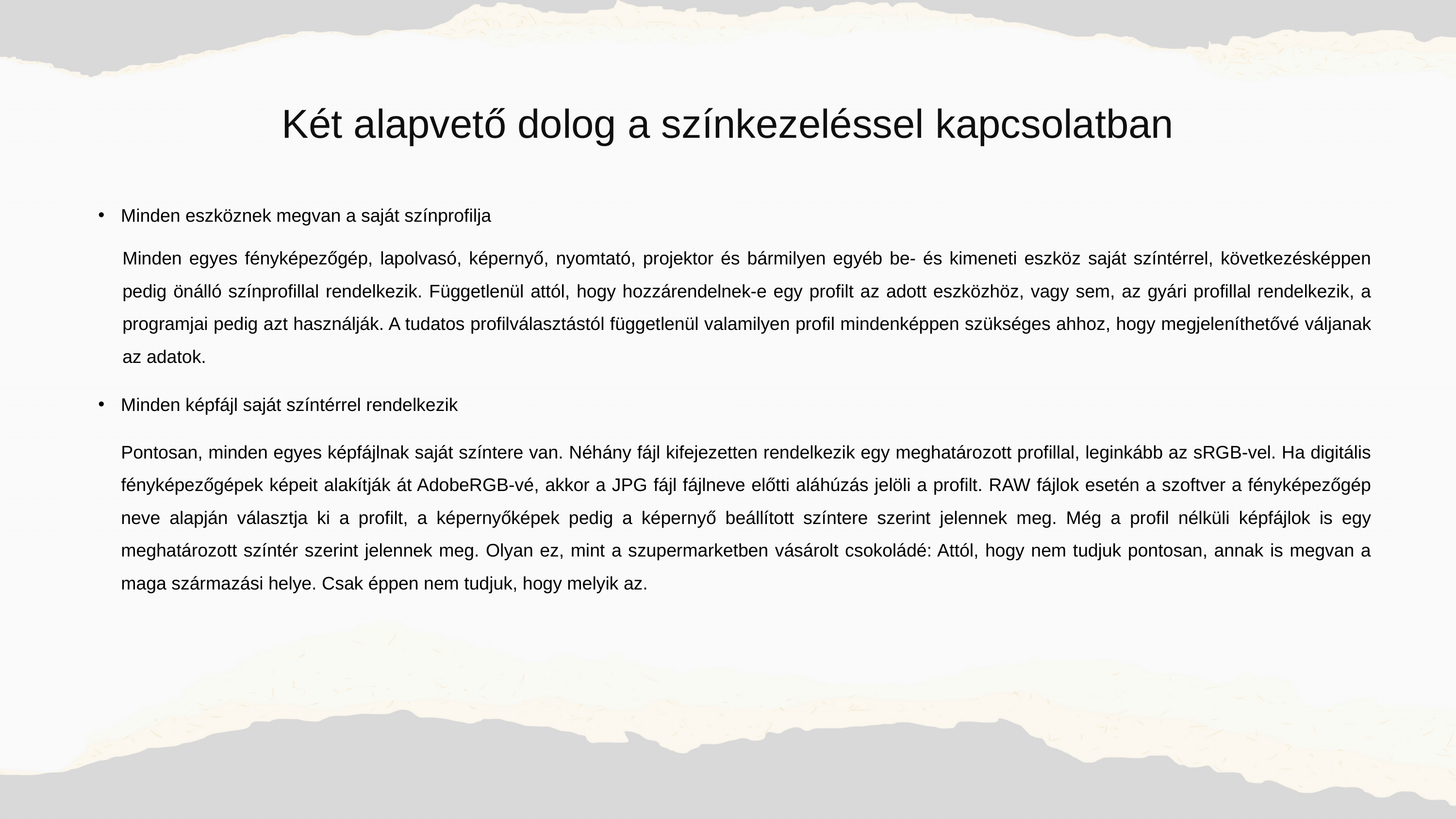

Két alapvető dolog a színkezeléssel kapcsolatban
Minden eszköznek megvan a saját színprofilja
Minden egyes fényképezőgép, lapolvasó, képernyő, nyomtató, projektor és bármilyen egyéb be- és kimeneti eszköz saját színtérrel, következésképpen pedig önálló színprofillal rendelkezik. Függetlenül attól, hogy hozzárendelnek-e egy profilt az adott eszközhöz, vagy sem, az gyári profillal rendelkezik, a programjai pedig azt használják. A tudatos profilválasztástól függetlenül valamilyen profil mindenképpen szükséges ahhoz, hogy megjeleníthetővé váljanak az adatok.
Minden képfájl saját színtérrel rendelkezik
Pontosan, minden egyes képfájlnak saját színtere van. Néhány fájl kifejezetten rendelkezik egy meghatározott profillal, leginkább az sRGB-vel. Ha digitális fényképezőgépek képeit alakítják át AdobeRGB-vé, akkor a JPG fájl fájlneve előtti aláhúzás jelöli a profilt. RAW fájlok esetén a szoftver a fényképezőgép neve alapján választja ki a profilt, a képernyőképek pedig a képernyő beállított színtere szerint jelennek meg. Még a profil nélküli képfájlok is egy meghatározott színtér szerint jelennek meg. Olyan ez, mint a szupermarketben vásárolt csokoládé: Attól, hogy nem tudjuk pontosan, annak is megvan a maga származási helye. Csak éppen nem tudjuk, hogy melyik az.